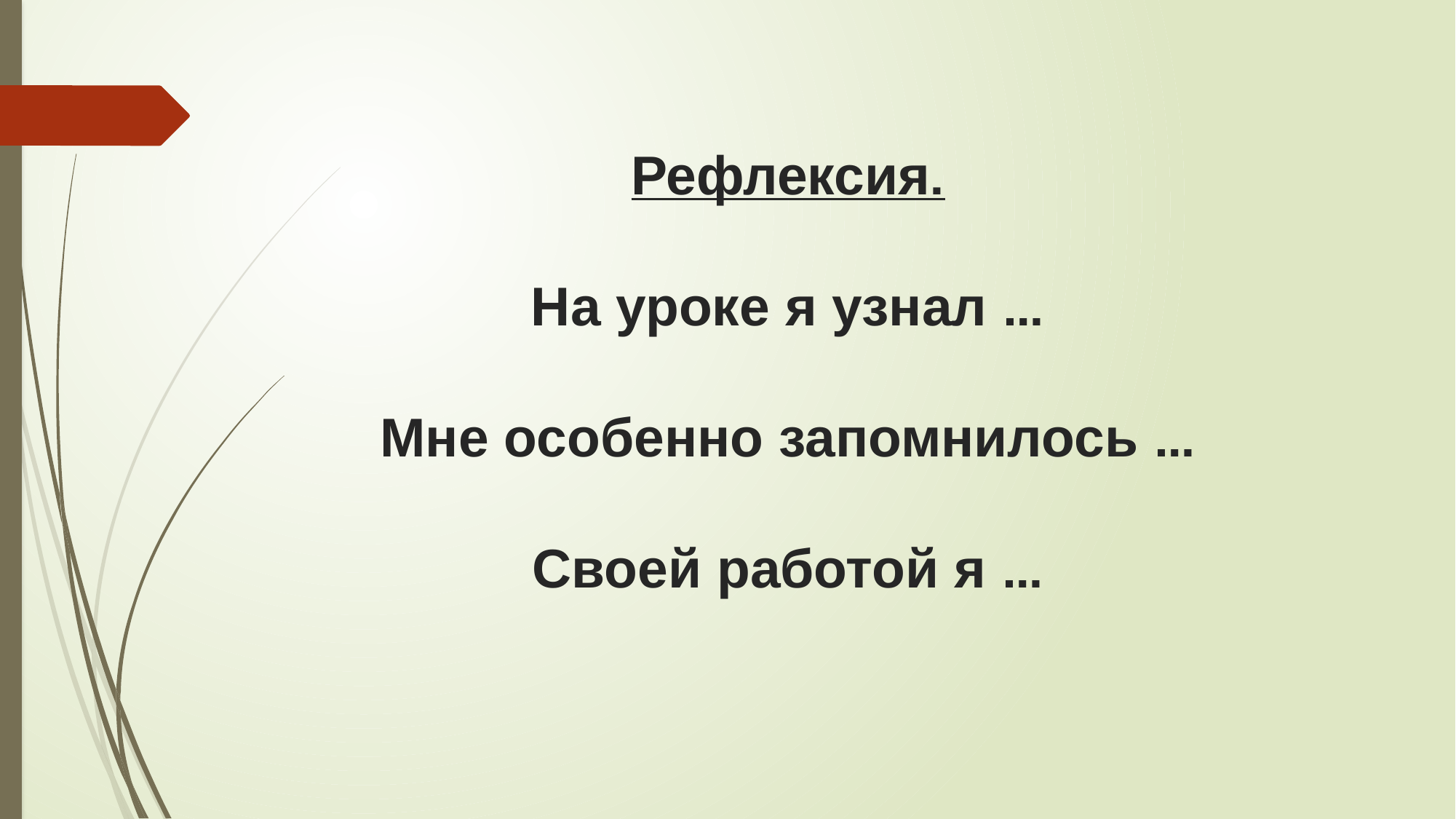

# Рефлексия. На уроке я узнал … Мне особенно запомнилось … Своей работой я …